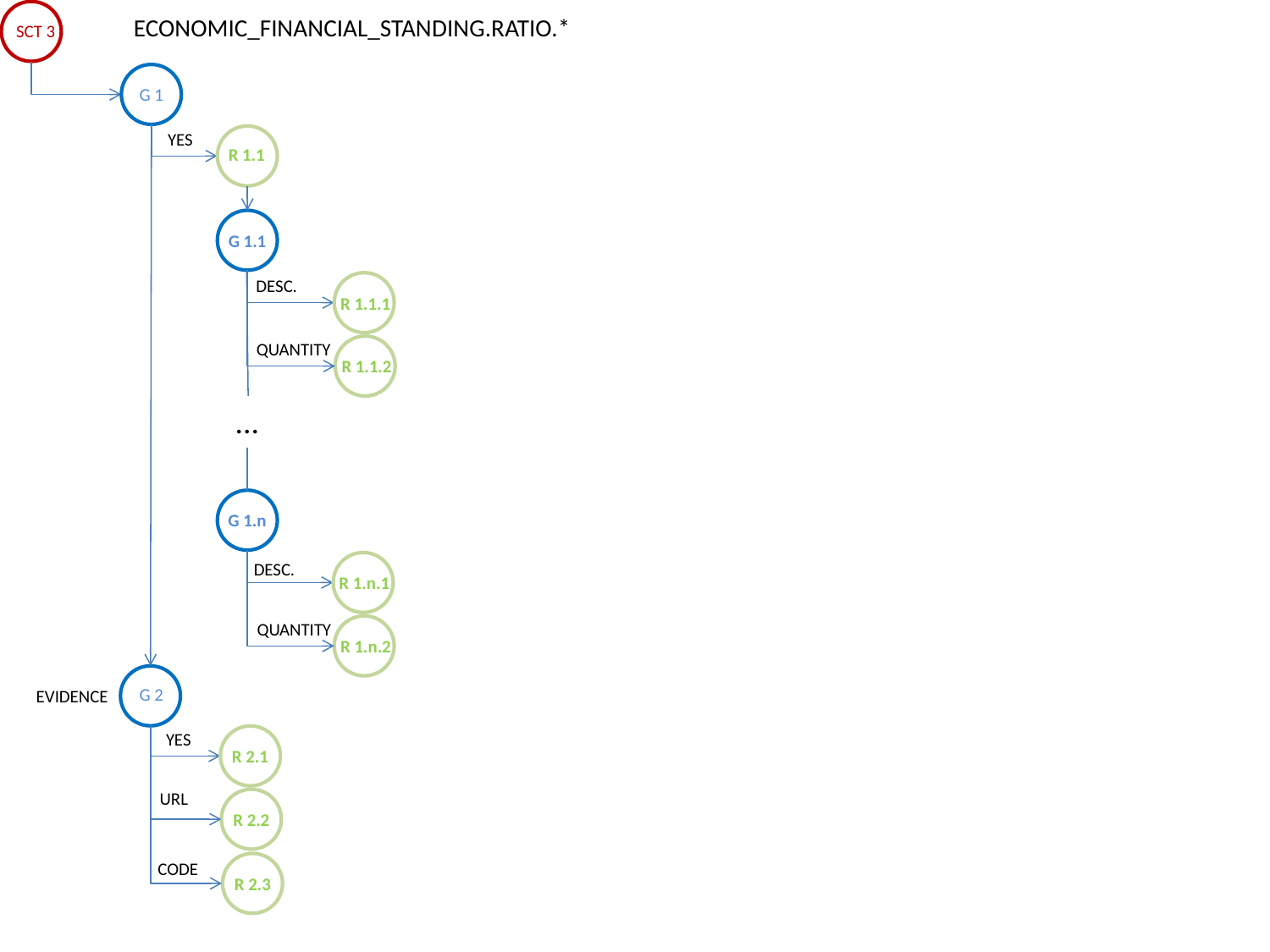

ECONOMIC_FINANCIAL_STANDING.RATIO.*
SCT 3

G 1
YES

R 1.1

G 1.1
DESC.

R 1.1.1
QUANTITY

R 1.1.2
...

G 1.n
DESC.

R 1.n.1
QUANTITY

R 1.n.2

G 2
EVIDENCE
YES

R 2.1
URL

R 2.2
CODE

R 2.3